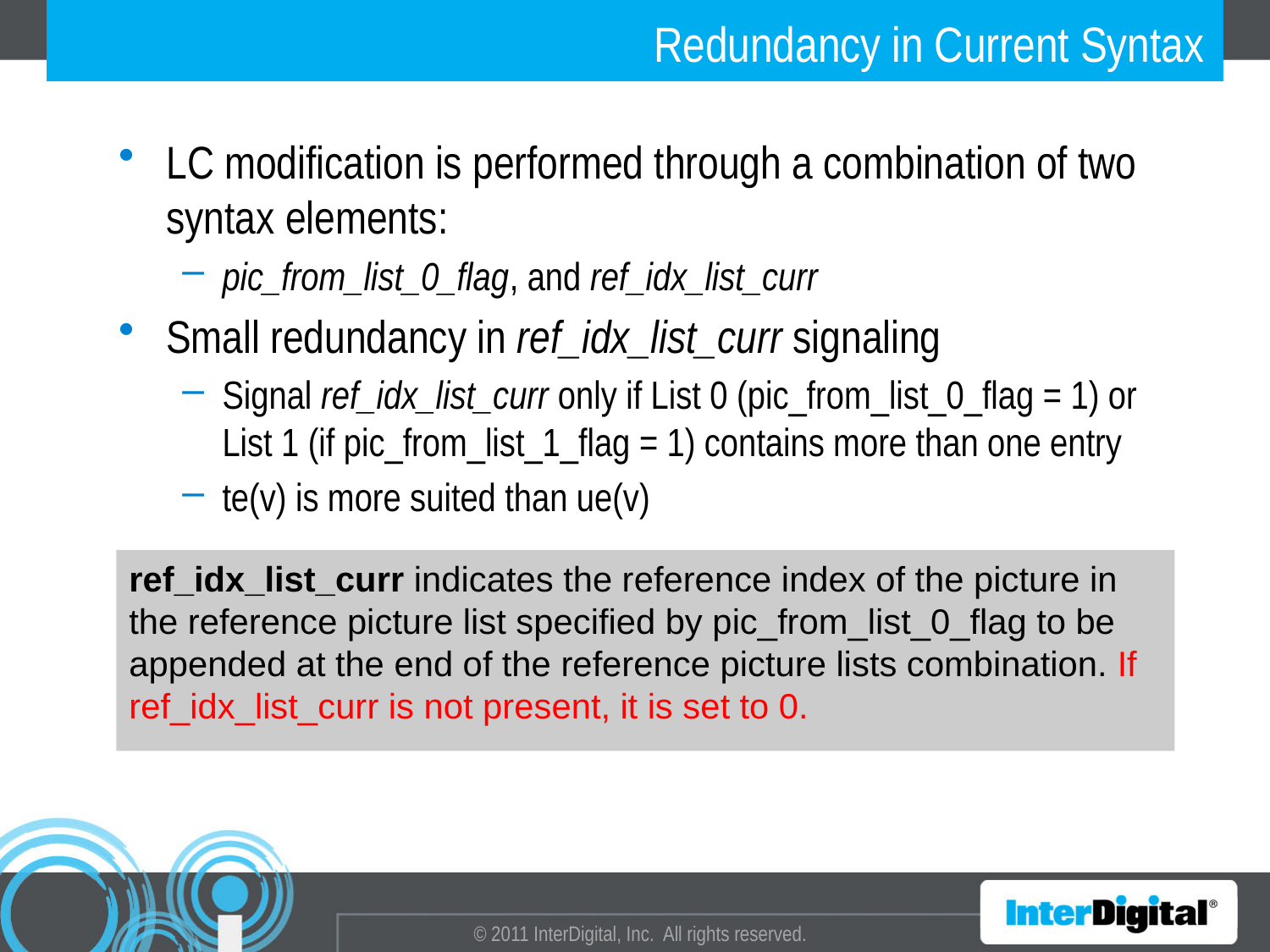

# Redundancy in Current Syntax
LC modification is performed through a combination of two syntax elements:
pic_from_list_0_flag, and ref_idx_list_curr
Small redundancy in ref_idx_list_curr signaling
Signal ref_idx_list_curr only if List 0 (pic_from_list_0_flag = 1) or List 1 (if pic_from_list_1_flag = 1) contains more than one entry
te(v) is more suited than ue(v)

ref_idx_list_curr indicates the reference index of the picture in the reference picture list specified by pic_from_list_0_flag to be appended at the end of the reference picture lists combination. If ref_idx_list_curr is not present, it is set to 0.